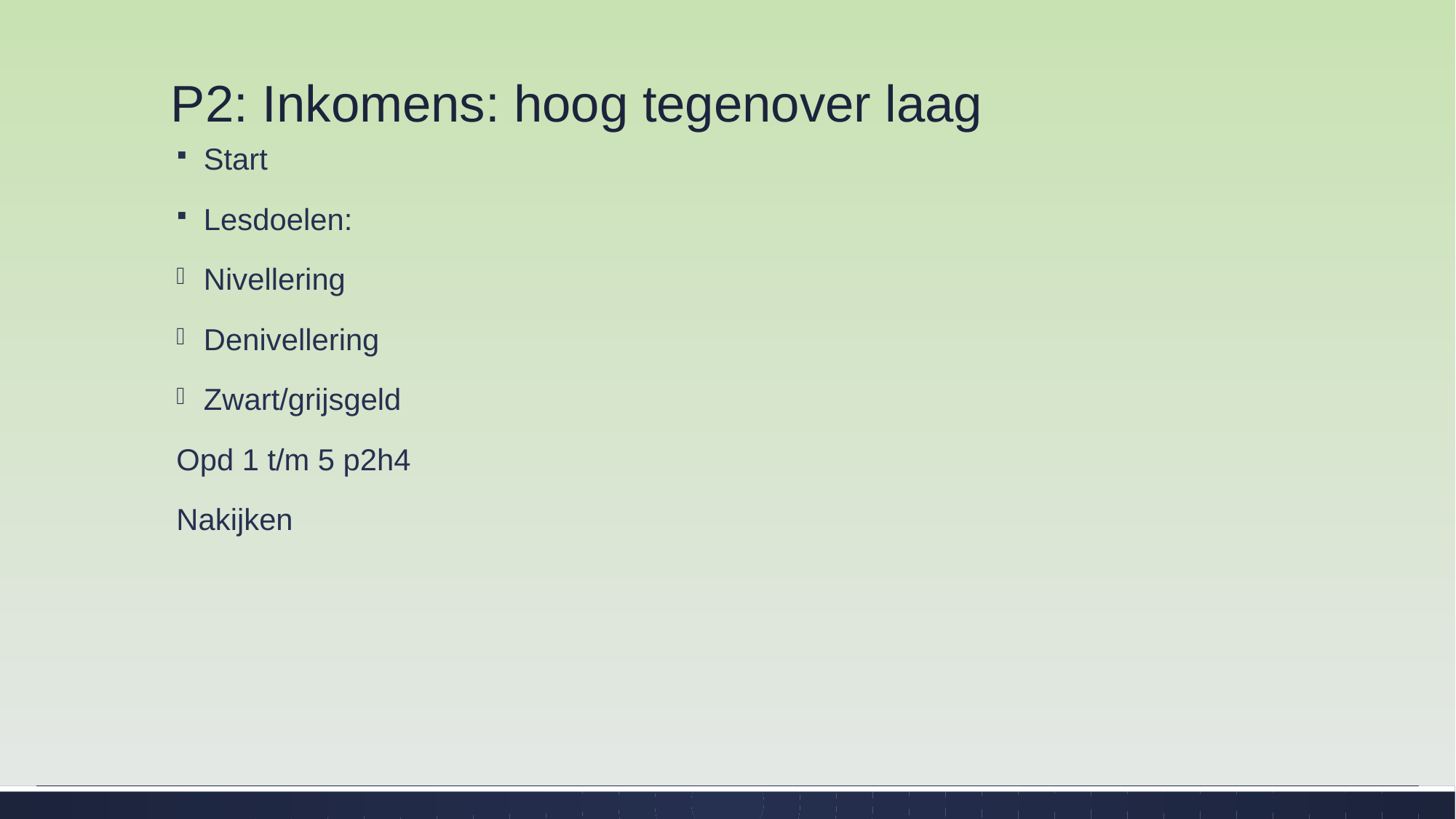

# P2: Inkomens: hoog tegenover laag
Start
Lesdoelen:
Nivellering
Denivellering
Zwart/grijsgeld
Opd 1 t/m 5 p2h4
Nakijken